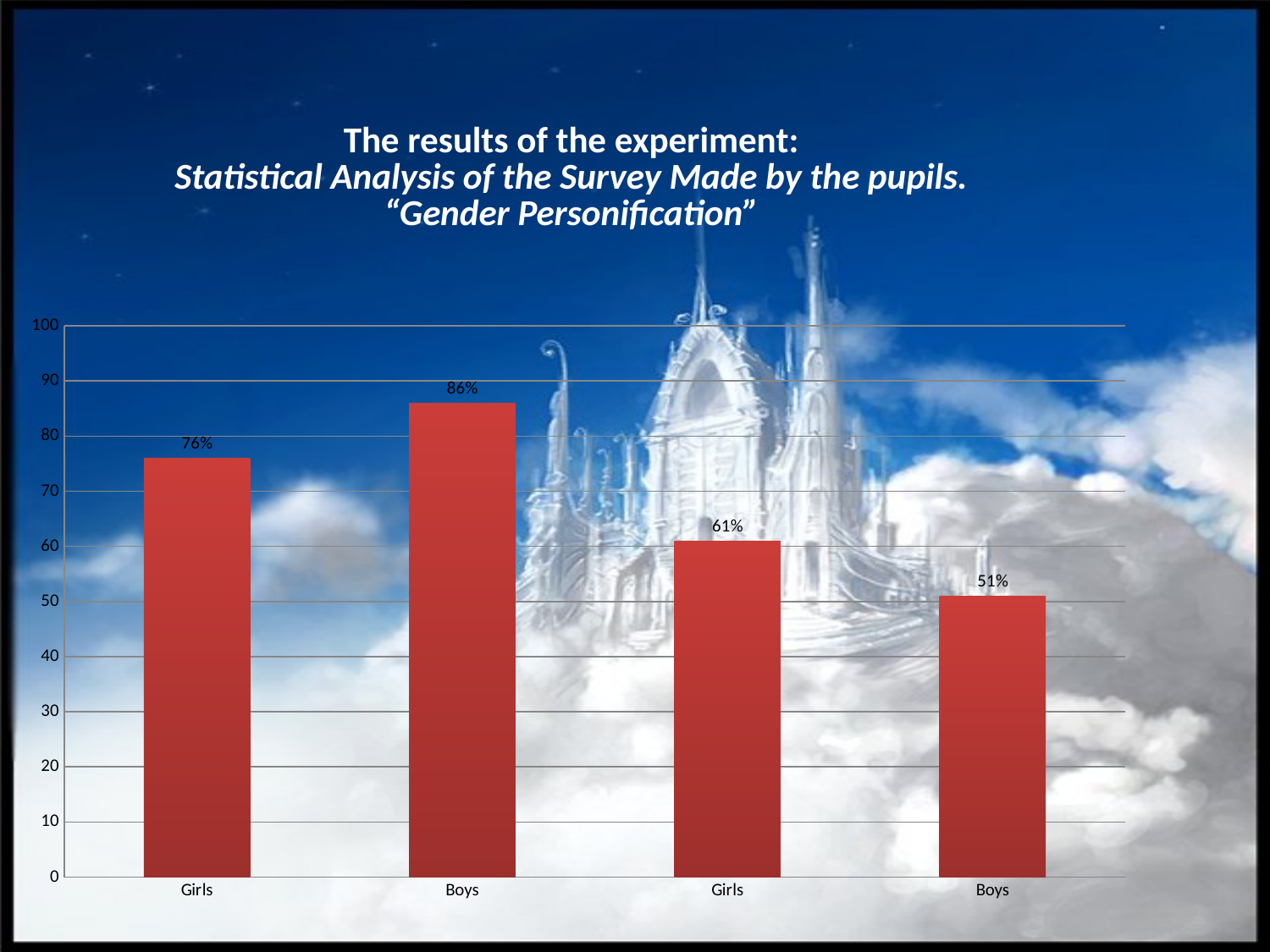

The results of the experiment:
Statistical Analysis of the Survey Made by the pupils.
“Gender Personification”

### Chart

| Category | Ряд 1 |
|---|---|
| Girls | 76.0 |
| Boys | 86.0 |
| Girls | 61.0 |
| Boys | 51.0 |